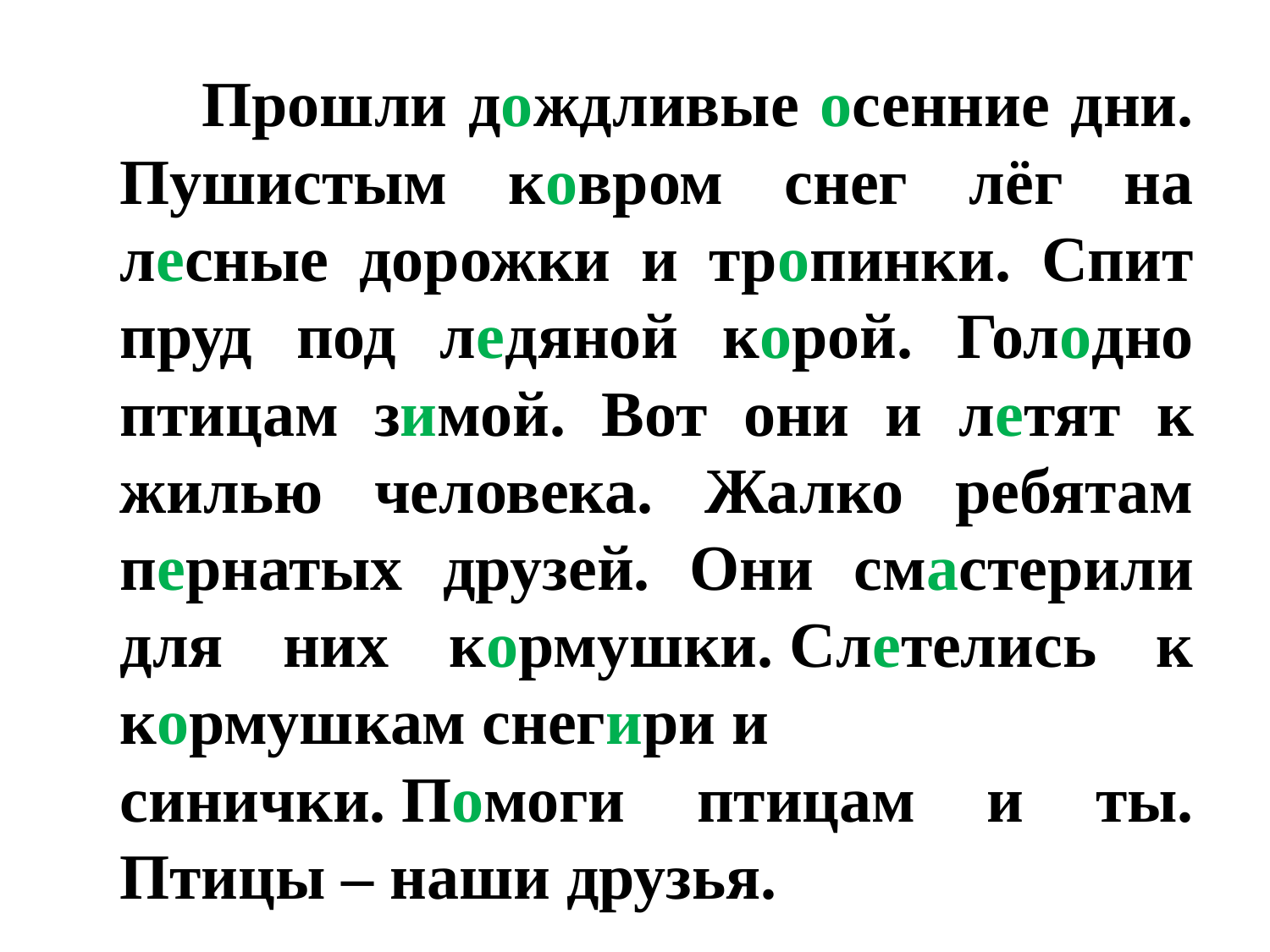

Прошли дождливые осенние дни. Пушистым ковром снег лёг на лесные дорожки и тропинки. Спит пруд под ледяной корой. Голодно птицам зимой. Вот они и летят к жилью человека. Жалко ребятам пернатых друзей. Они смастерили для них кормушки. Слетелись к кормушкам снегири и синички. Помоги птицам и ты. Птицы – наши друзья.